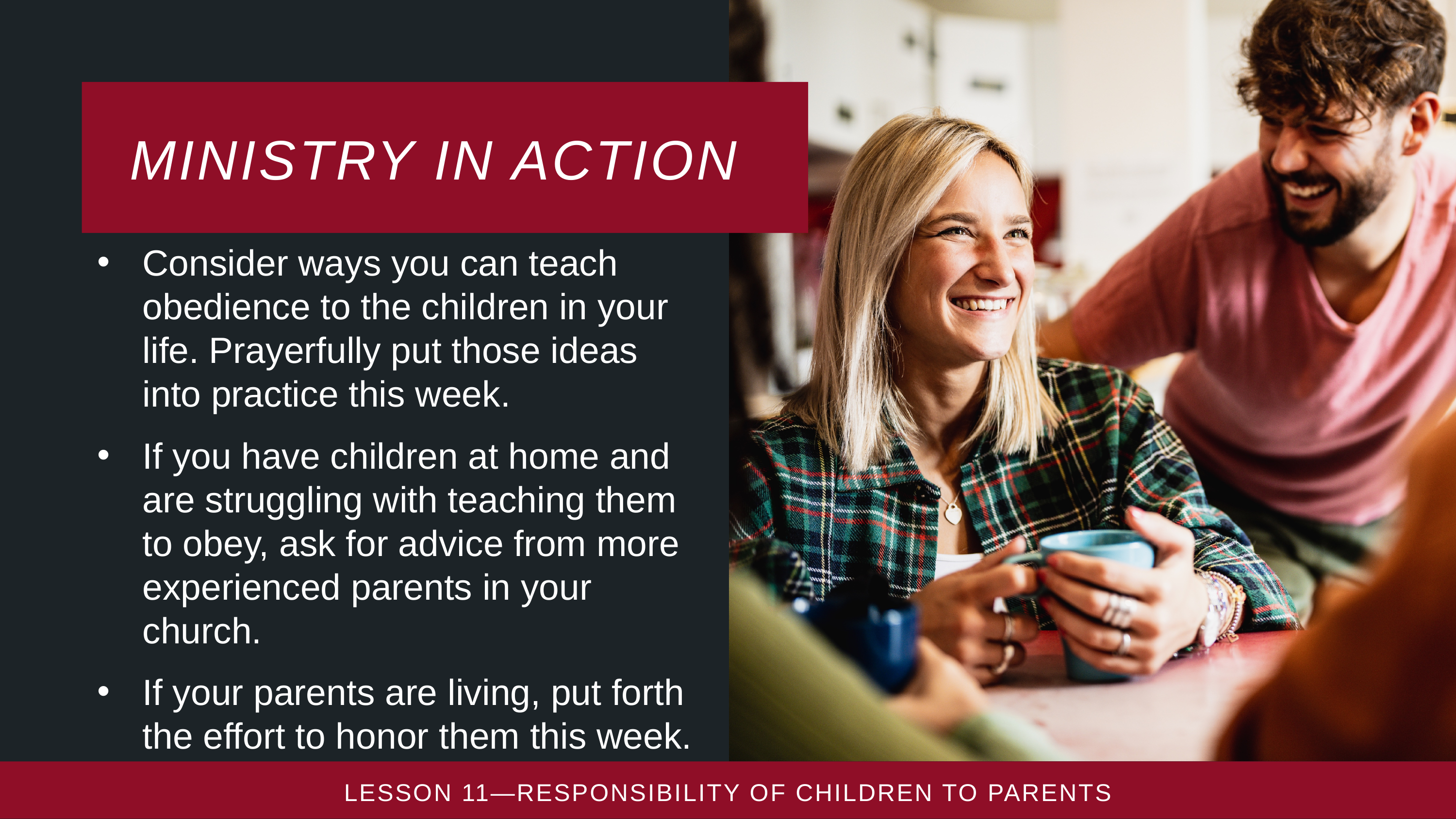

Consider ways you can teach obedience to the children in your life. Prayerfully put those ideas into practice this week.
If you have children at home and are struggling with teaching them to obey, ask for advice from more experienced parents in your church.
If your parents are living, put forth the effort to honor them this week.